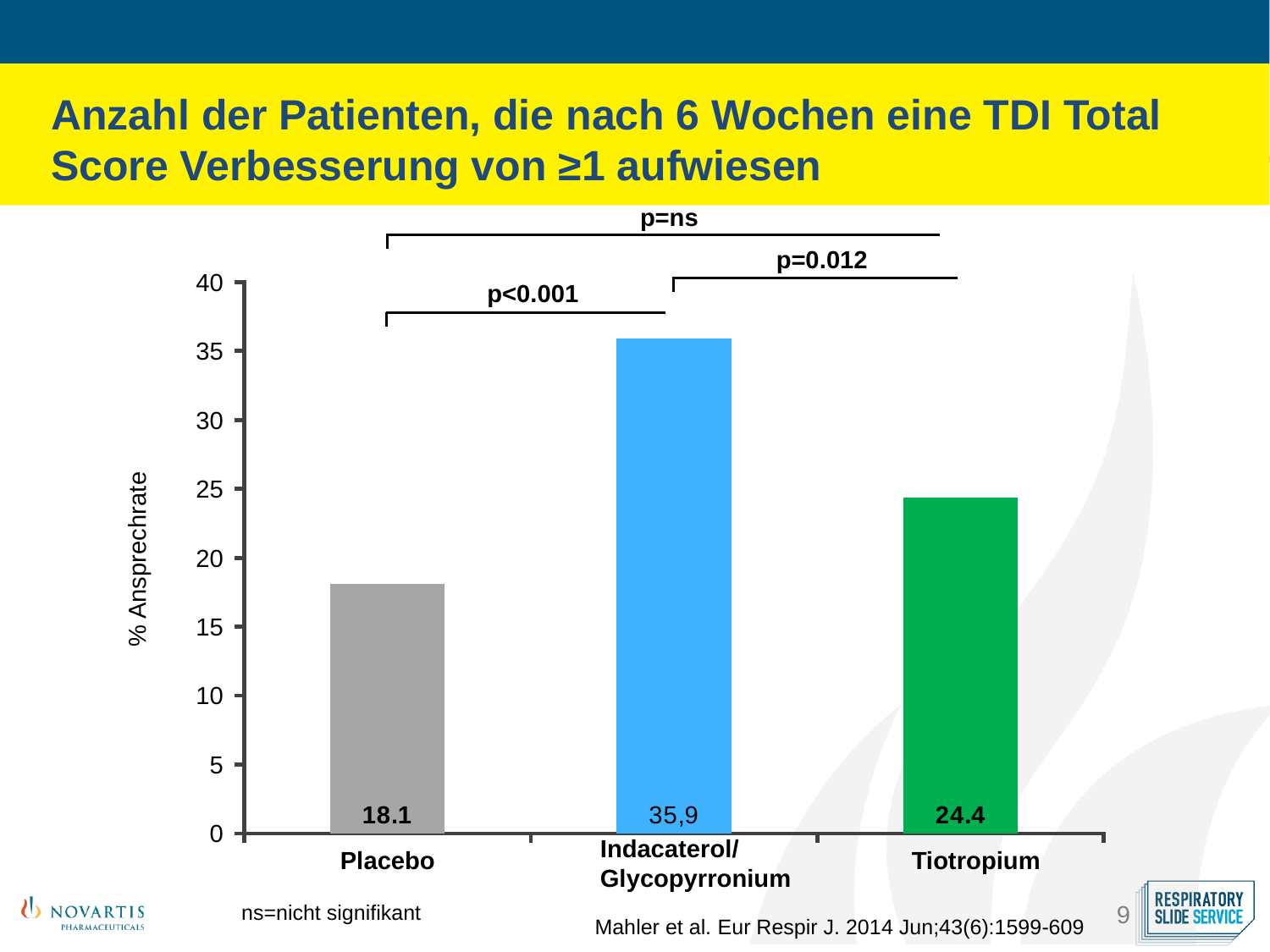

# Anzahl der Patienten, die nach 6 Wochen eine TDI Total Score Verbesserung von ≥1 aufwiesen
p=ns
p=0.012

### Chart

| Category |  |
|---|---|
| Placebo | 18.1 |
| QVA149 | 35.9 |
| Tiotropium | 24.4 |
40
p<0.001
35
30
25
20
% Ansprechrate
15
10
5
0
Indacaterol/
Glycopyrronium
Placebo
Tiotropium
ns=nicht signifikant
Mahler et al. Eur Respir J. 2014 Jun;43(6):1599-609